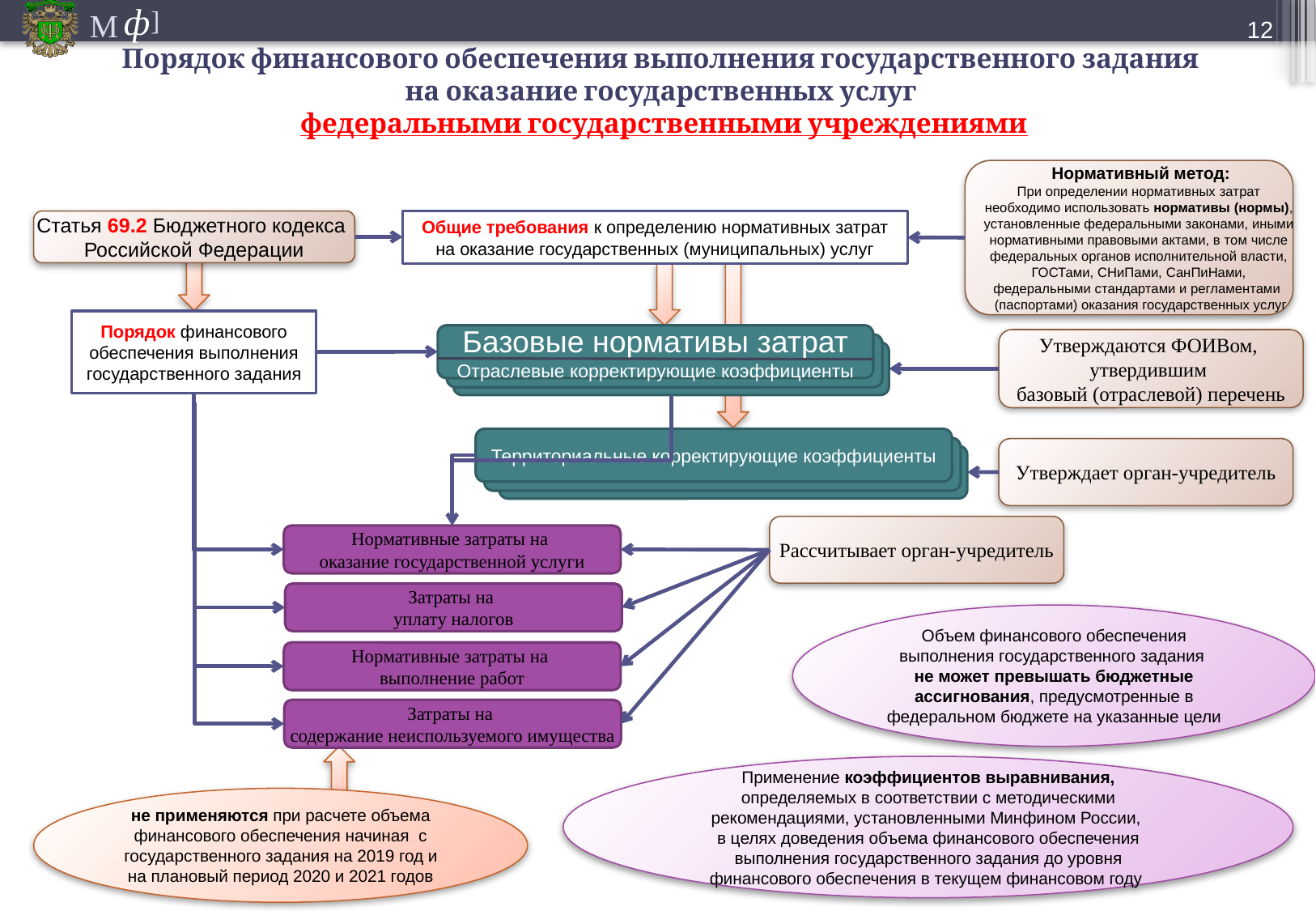

12
# Порядок финансового обеспечения выполнения государственного задания на оказание государственных услуг федеральными государственными учреждениями
Нормативный метод:
При определении нормативных затрат
необходимо использовать нормативы (нормы),
установленные федеральными законами, иными
нормативными правовыми актами, в том числе
федеральных органов исполнительной власти,
ГОСТами, СНиПами, СанПиНами,
федеральными стандартами и регламентами
(паспортами) оказания государственных услуг
Общие требования к определению нормативных затрат на оказание государственных (муниципальных) услуг
Статья 69.2 Бюджетного кодекса
Российской Федерации

Порядок финансового обеспечения выполнения государственного задания
Базовые нормативы затрат
Отраслевые корректирующие коэффициенты
Утверждаются ФОИВом,
утвердившим
базовый (отраслевой) перечень

Территориальные корректирующие коэффициенты

Утверждает орган-учредитель

Рассчитывает орган-учредитель
Нормативные затраты на
оказание государственной услуги
Затраты на
уплату налогов
Объем финансового обеспечения выполнения государственного задания
не может превышать бюджетные ассигнования, предусмотренные в федеральном бюджете на указанные цели
Нормативные затраты на
выполнение работ
Затраты на
содержание неиспользуемого имущества

Применение коэффициентов выравнивания, определяемых в соответствии с методическими рекомендациями, установленными Минфином России,
в целях доведения объема финансового обеспечения выполнения государственного задания до уровня финансового обеспечения в текущем финансовом году
не применяются при расчете объема финансового обеспечения начиная  с государственного задания на 2019 год и на плановый период 2020 и 2021 годов